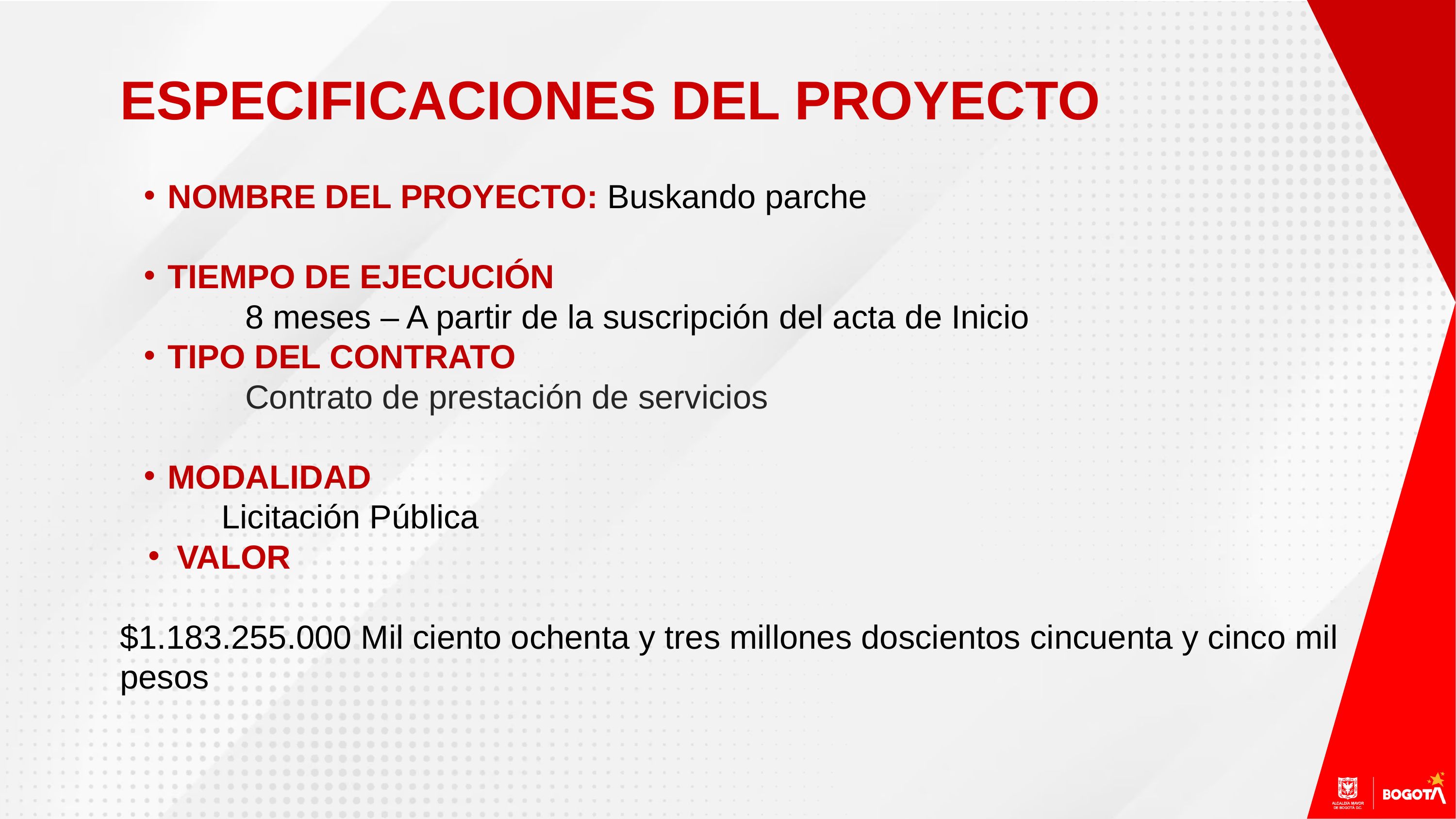

ESPECIFICACIONES DEL PROYECTO
NOMBRE DEL PROYECTO: Buskando parche

TIEMPO DE EJECUCIÓN
           8 meses – A partir de la suscripción del acta de Inicio
TIPO DEL CONTRATO
           Contrato de prestación de servicios

MODALIDAD
           Licitación Pública
VALOR

$1.183.255.000 Mil ciento ochenta y tres millones doscientos cincuenta y cinco mil pesos